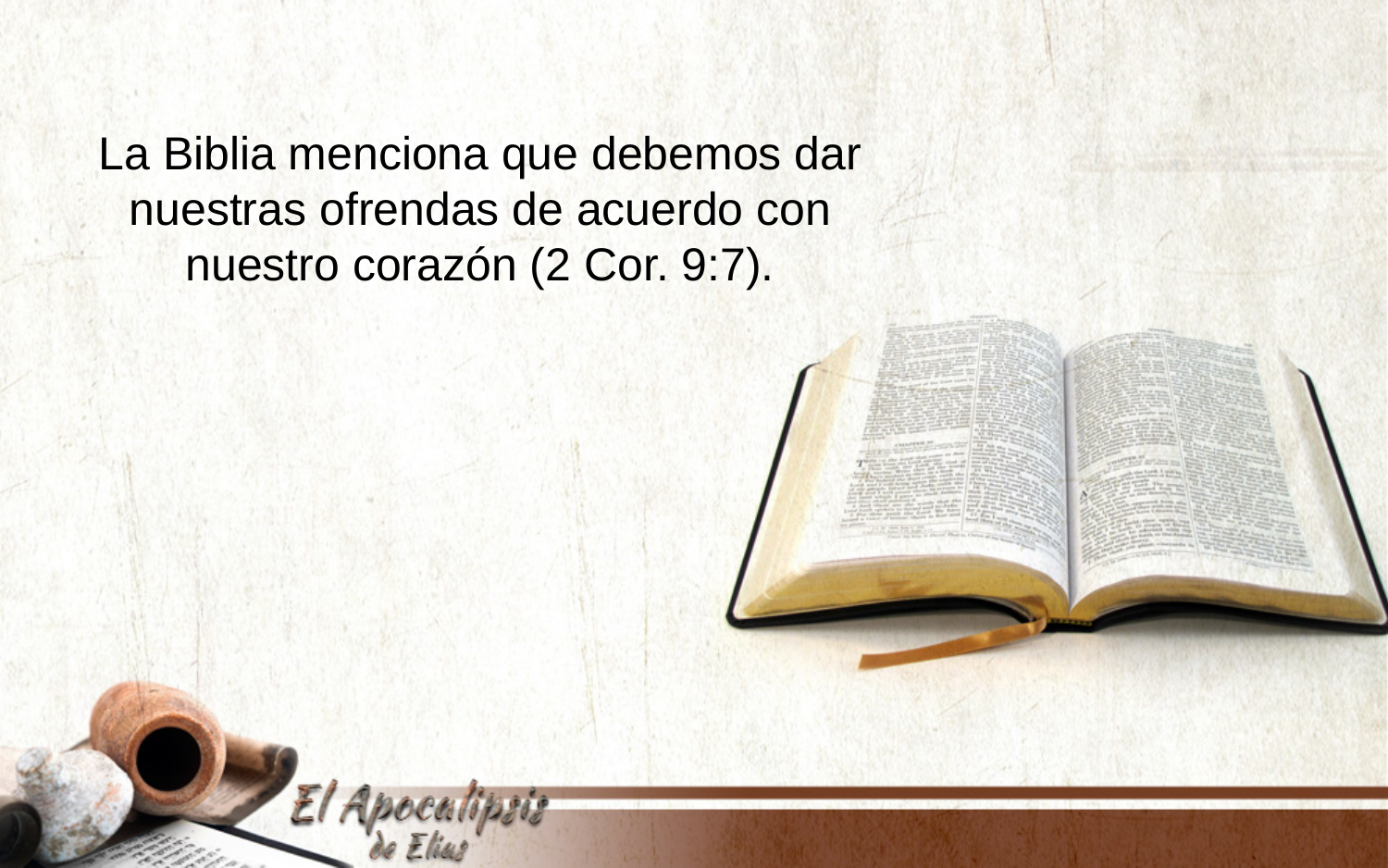

La Biblia menciona que debemos dar nuestras ofrendas de acuerdo con nuestro corazón (2 Cor. 9:7).